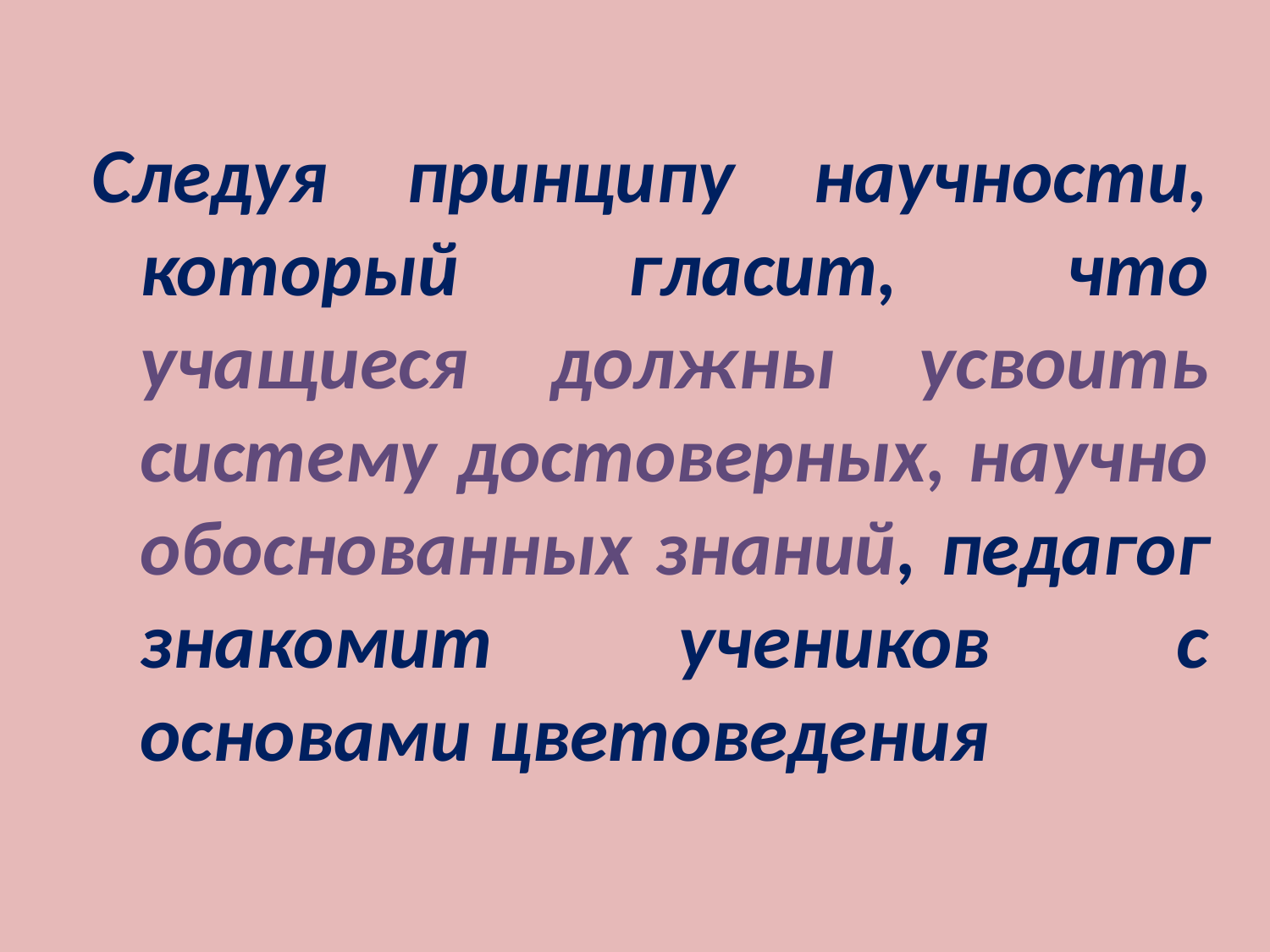

Следуя принципу научности, который гласит, что учащиеся должны усвоить систему достоверных, научно обоснованных знаний, педагог знакомит учеников с основами цветоведения